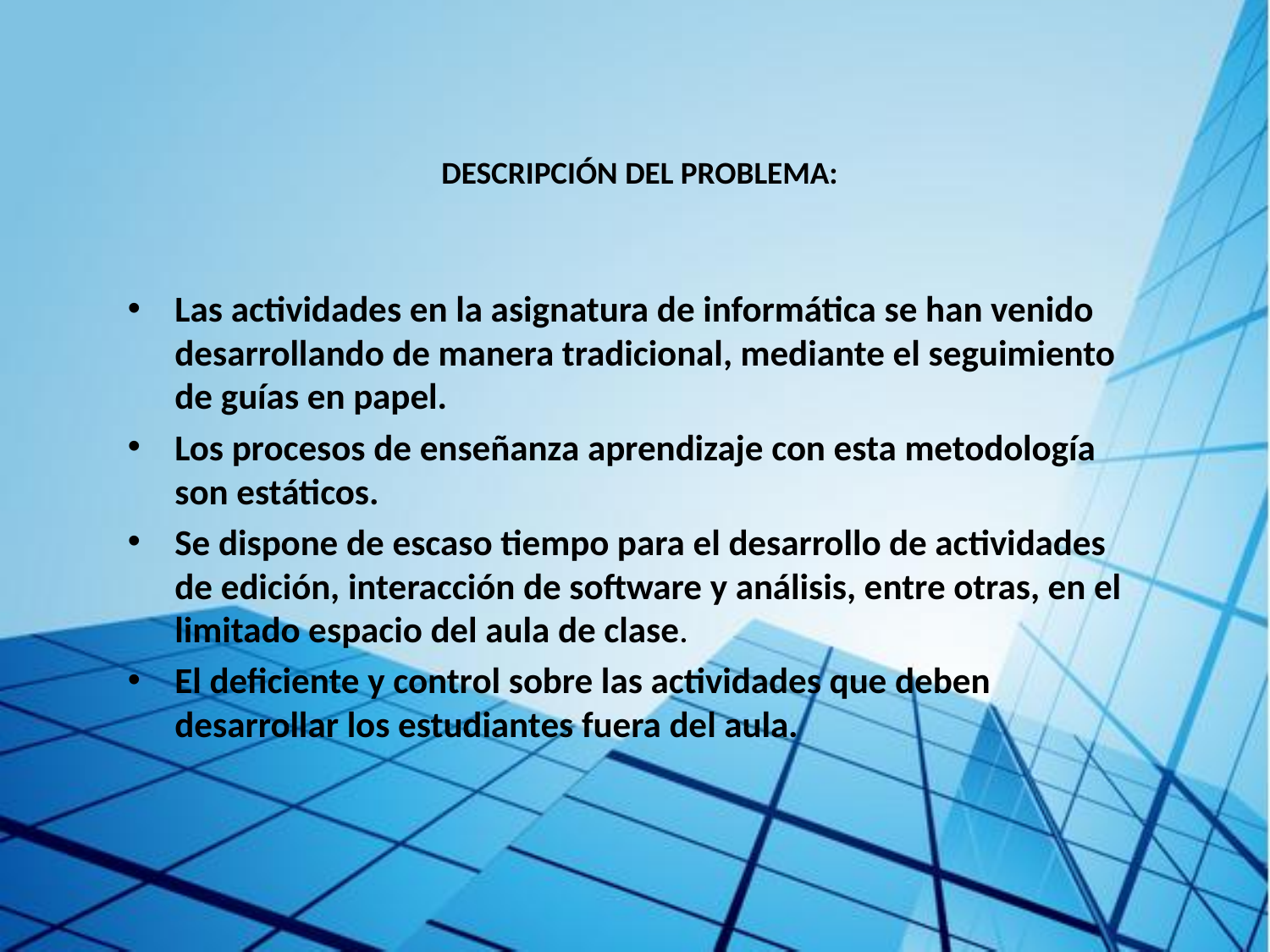

DESCRIPCIÓN DEL PROBLEMA:

Las actividades en la asignatura de informática se han venido desarrollando de manera tradicional, mediante el seguimiento de guías en papel.
Los procesos de enseñanza aprendizaje con esta metodología son estáticos.
Se dispone de escaso tiempo para el desarrollo de actividades de edición, interacción de software y análisis, entre otras, en el limitado espacio del aula de clase.
El deficiente y control sobre las actividades que deben desarrollar los estudiantes fuera del aula.